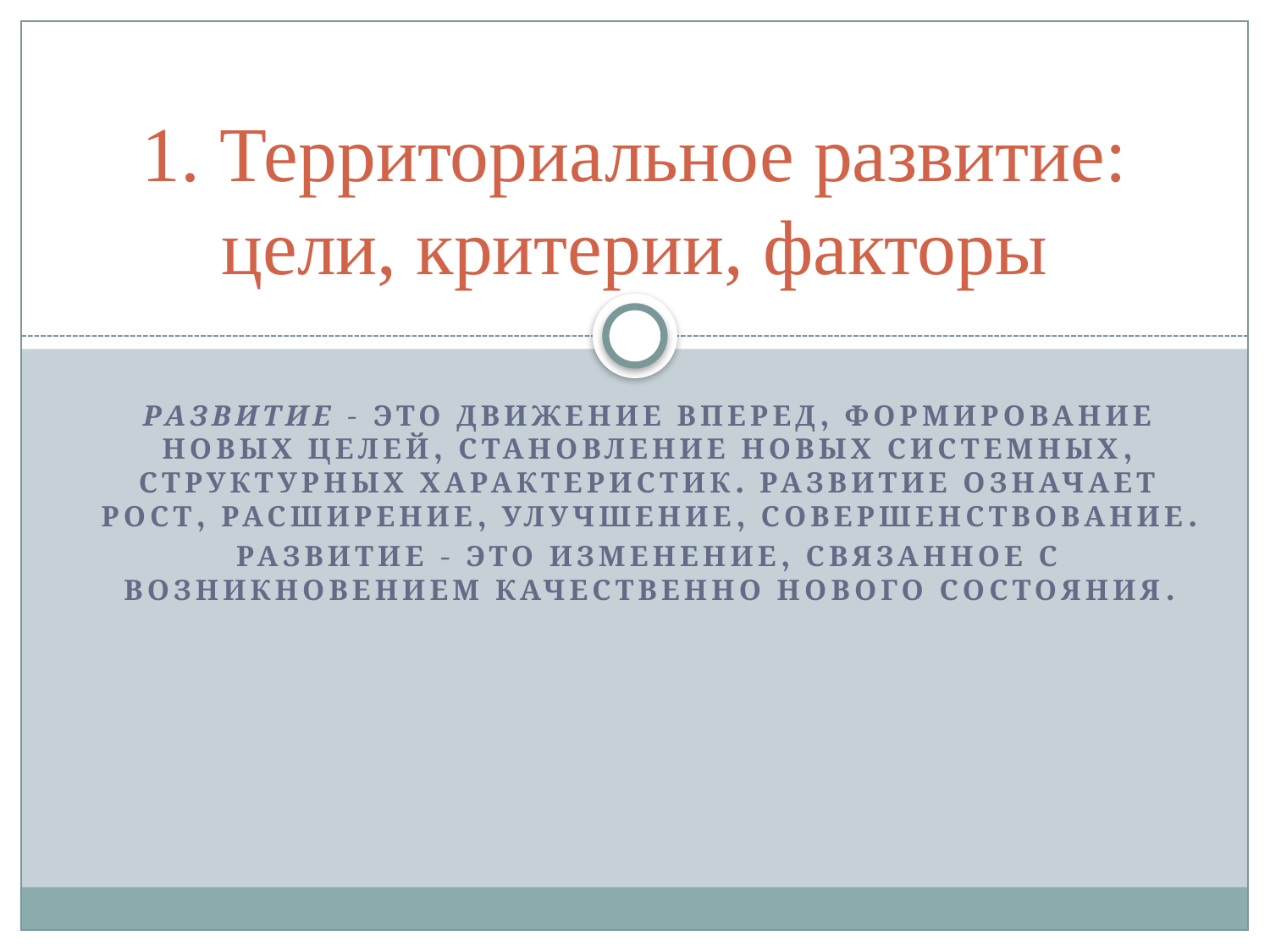

# 1. Территориальное развитие: цели, критерии, факторы
Развитие - это движение вперед, формирование новых целей, становление новых системных, структурных характеристик. Развитие означает рост, расширение, улучшение, совершенствование.
Развитие - это изменение, связанное с возникновением качественно нового состояния.